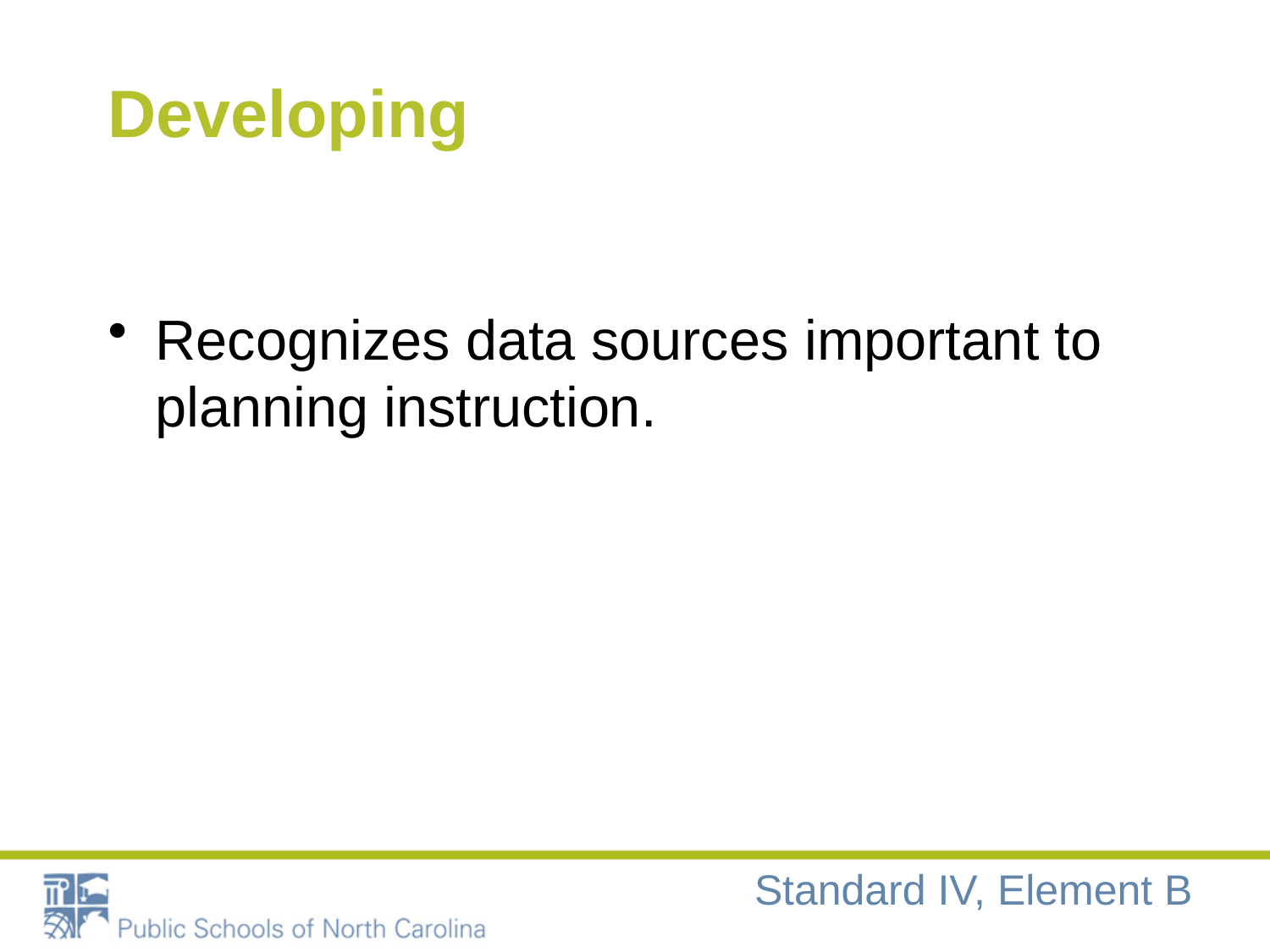

# Developing

Recognizes data sources important to planning instruction.
Standard IV, Element B